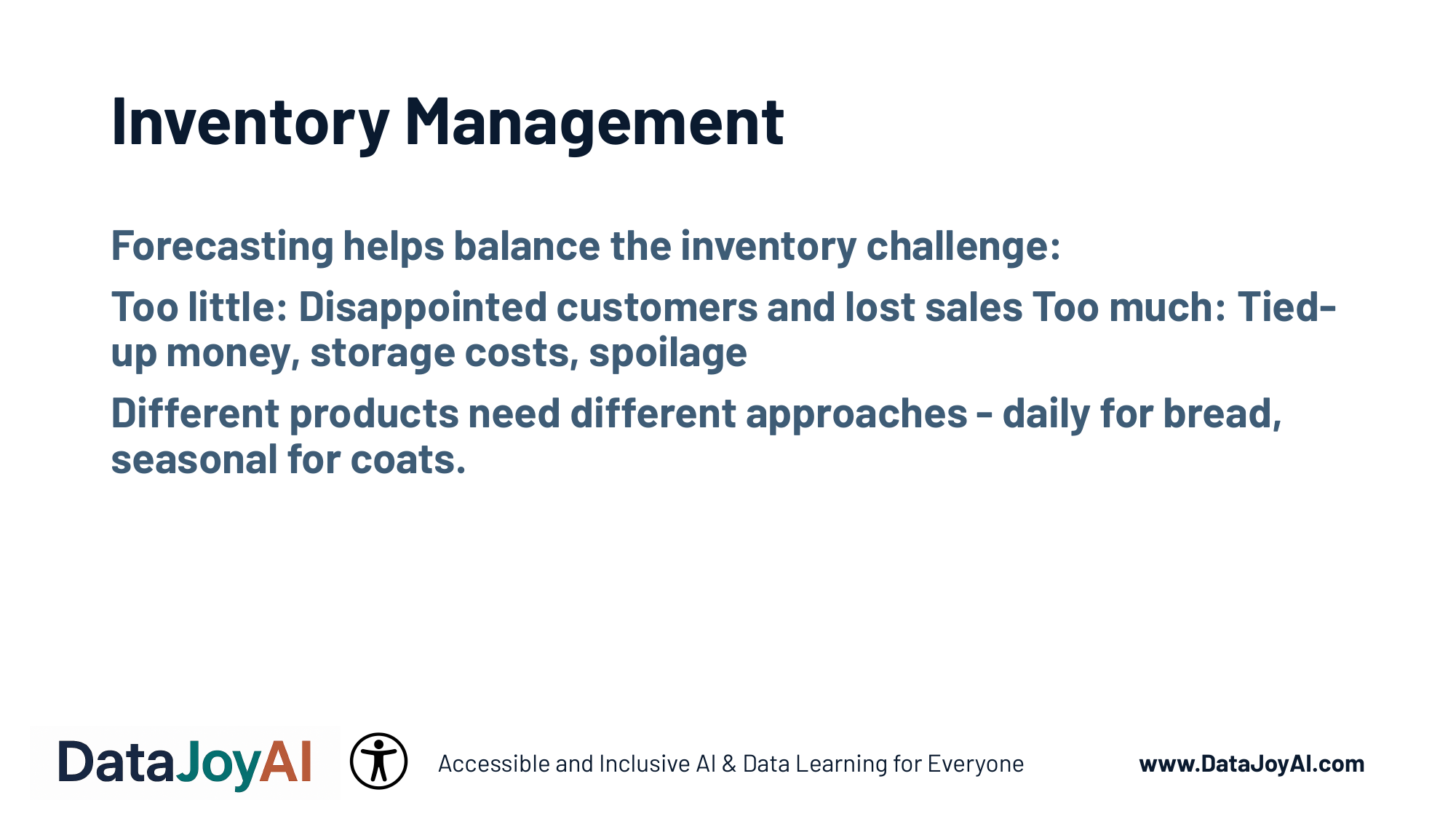

# Inventory Management
Forecasting helps balance the inventory challenge:
Too little: Disappointed customers and lost sales Too much: Tied-up money, storage costs, spoilage
Different products need different approaches - daily for bread, seasonal for coats.